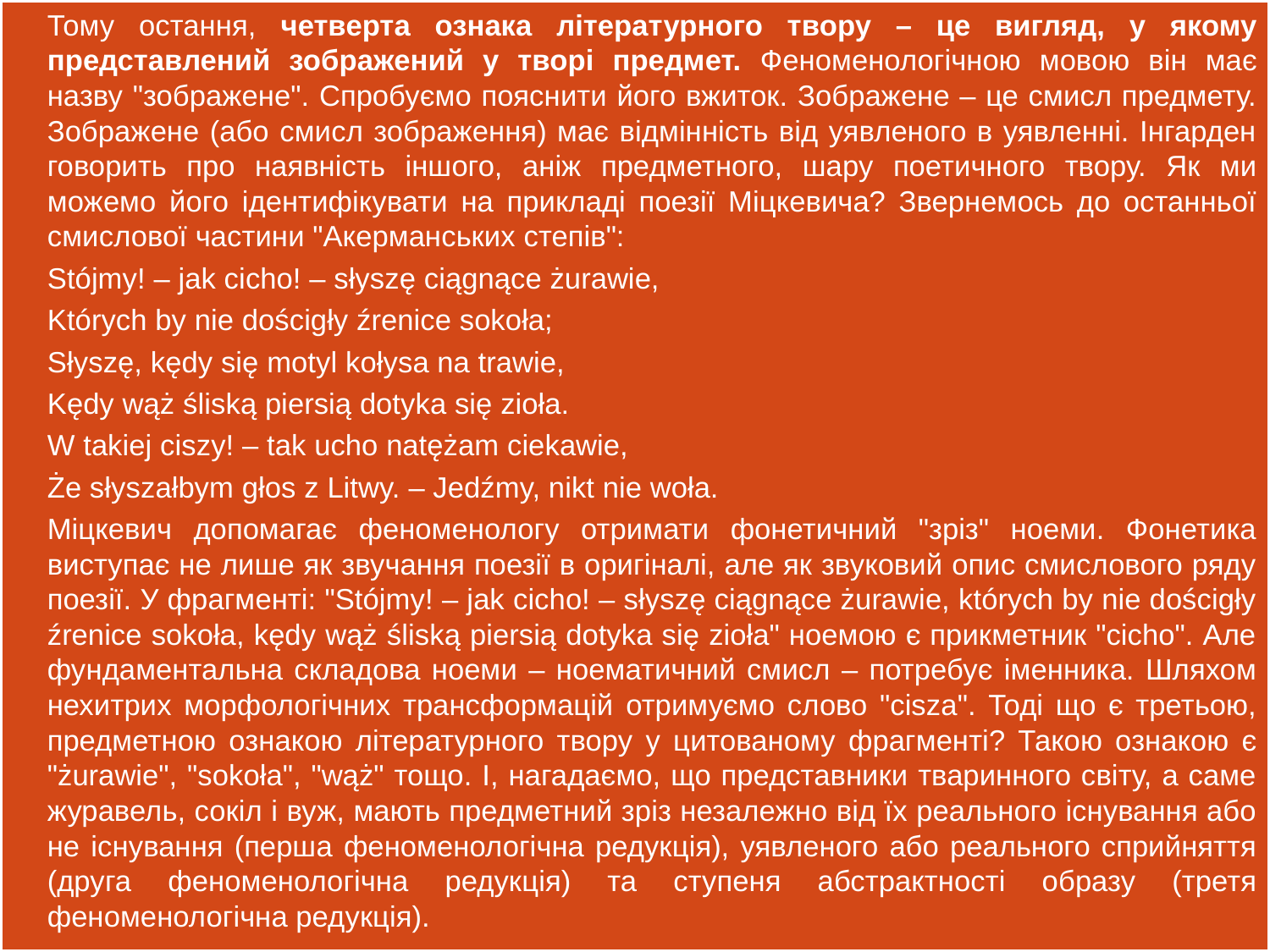

Тому остання, четверта ознака літературного твору – це вигляд, у якому представлений зображений у творі предмет. Феноменологічною мовою він має назву "зображене". Спробуємо пояснити його вжиток. Зображене – це смисл предмету. Зображене (або смисл зображення) має відмінність від уявленого в уявленні. Інгарден говорить про наявність іншого, аніж предметного, шару поетичного твору. Як ми можемо його ідентифікувати на прикладі поезії Міцкевича? Звернемось до останньої смислової частини "Акерманських степів":
Stójmy! – jak cicho! – słyszę ciągnące żurawie,
Których by nie dościgły źrenice sokoła;
Słyszę, kędy się motyl kołysa na trawie,
Kędy wąż śliską piersią dotyka się zioła.
W takiej ciszy! – tak ucho natężam ciekawie,
Że słyszałbym głos z Litwy. – Jedźmy, nikt nie woła.
Міцкевич допомагає феноменологу отримати фонетичний "зріз" ноеми. Фонетика виступає не лише як звучання поезії в оригіналі, але як звуковий опис смислового ряду поезії. У фрагменті: "Stójmy! – jak cicho! – słyszę ciągnące żurawie, których by nie dościgły źrenice sokoła, kędy wąż śliską piersią dotyka się zioła" ноемою є прикметник "cicho". Але фундаментальна складова ноеми – ноематичний смисл – потребує іменника. Шляхом нехитрих морфологічних трансформацій отримуємо слово "cisza". Тоді що є третьою, предметною ознакою літературного твору у цитованому фрагменті? Такою ознакою є "żurawie", "sokoła", "wąż" тощо. І, нагадаємо, що представники тваринного світу, а саме журавель, сокіл і вуж, мають предметний зріз незалежно від їх реального існування або не існування (перша феноменологічна редукція), уявленого або реального сприйняття (друга феноменологічна редукція) та ступеня абстрактності образу (третя феноменологічна редукція).